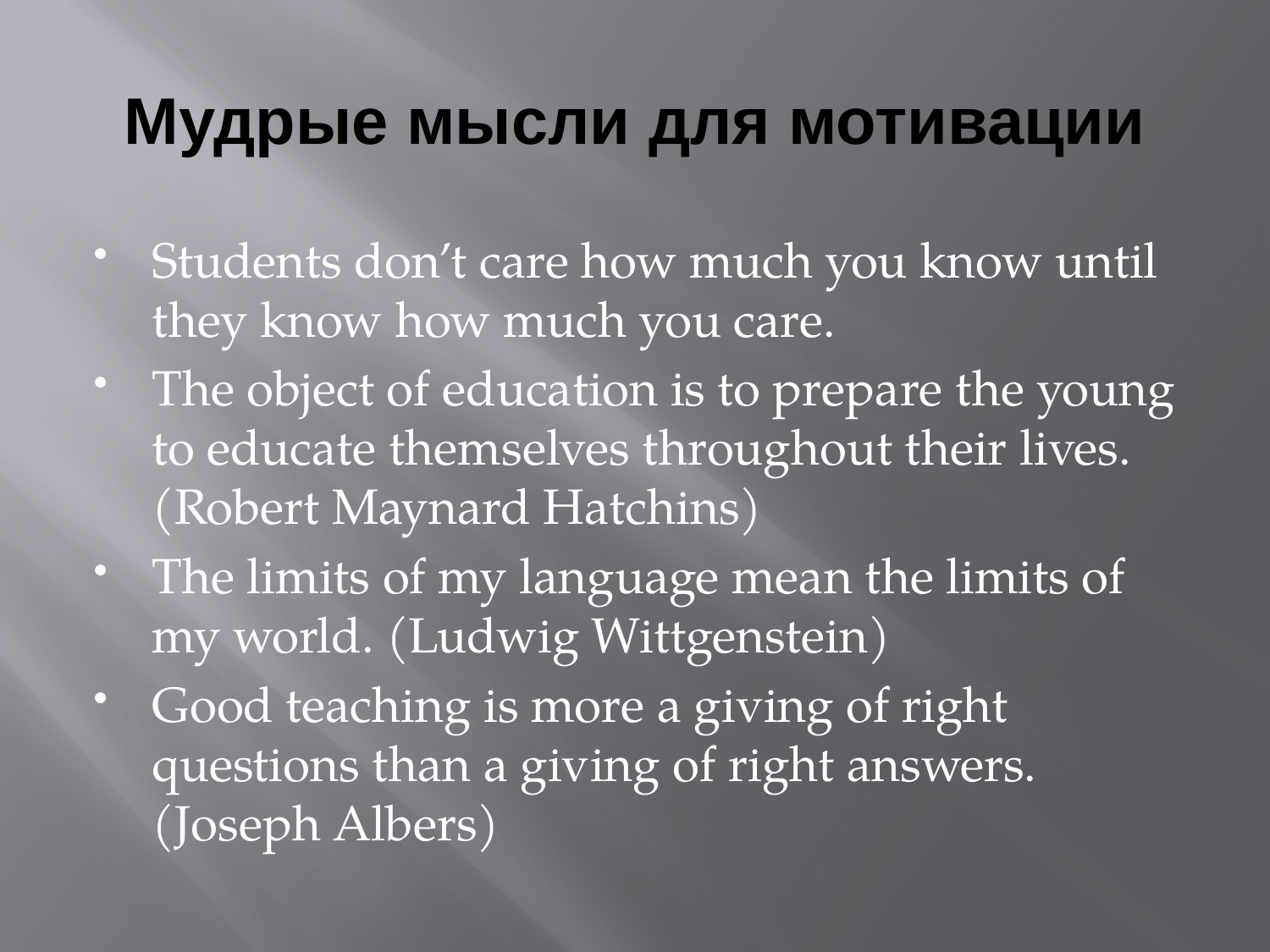

# Мудрые мысли для мотивации
Students don’t care how much you know until they know how much you care.
The object of education is to prepare the young to educate themselves throughout their lives. (Robert Maynard Hatchins)
The limits of my language mean the limits of my world. (Ludwig Wittgenstein)
Good teaching is more a giving of right questions than a giving of right answers. (Joseph Albers)